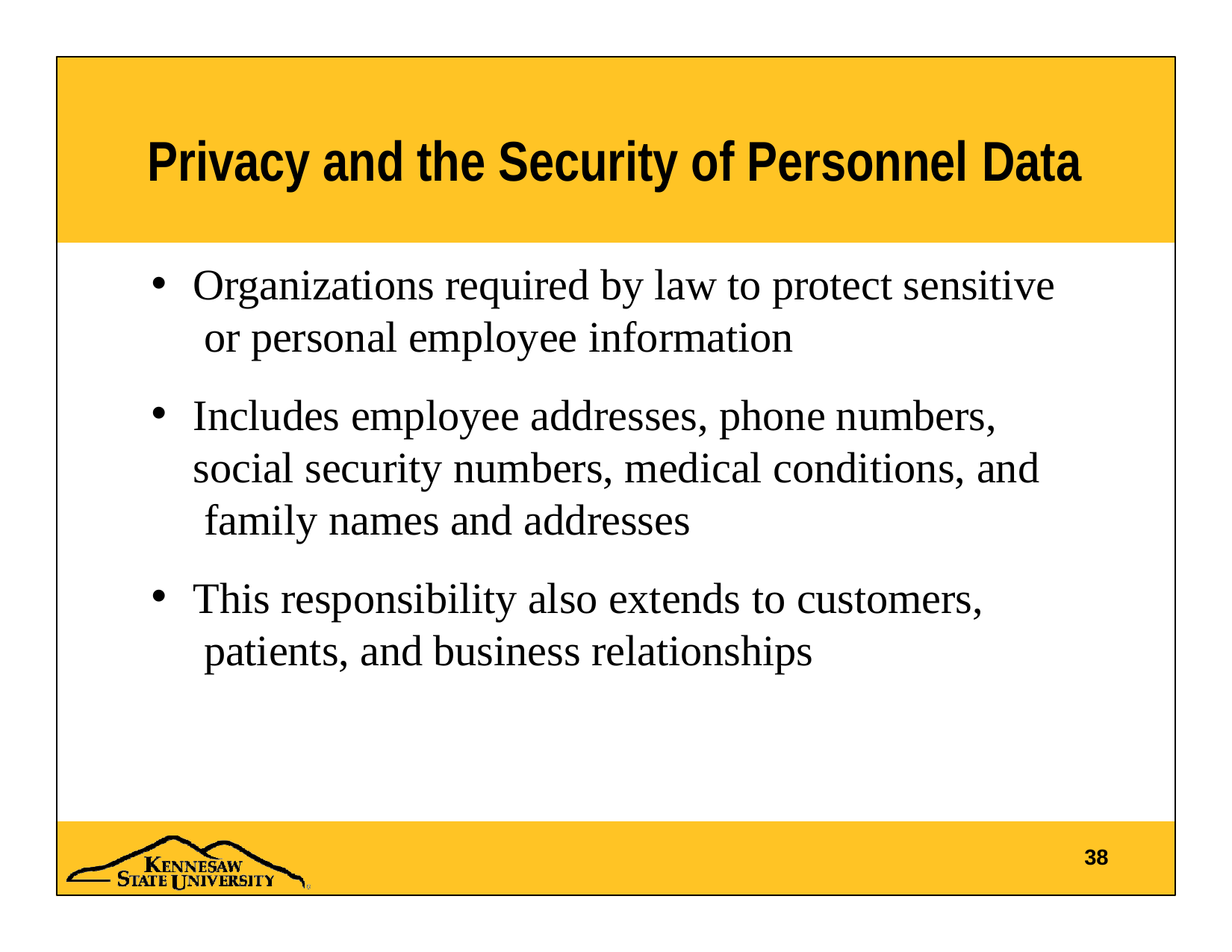

# Privacy and the Security of Personnel Data
Organizations required by law to protect sensitive  or personal employee information
Includes employee addresses, phone numbers,  social security numbers, medical conditions, and  family names and addresses
This responsibility also extends to customers,  patients, and business relationships

38